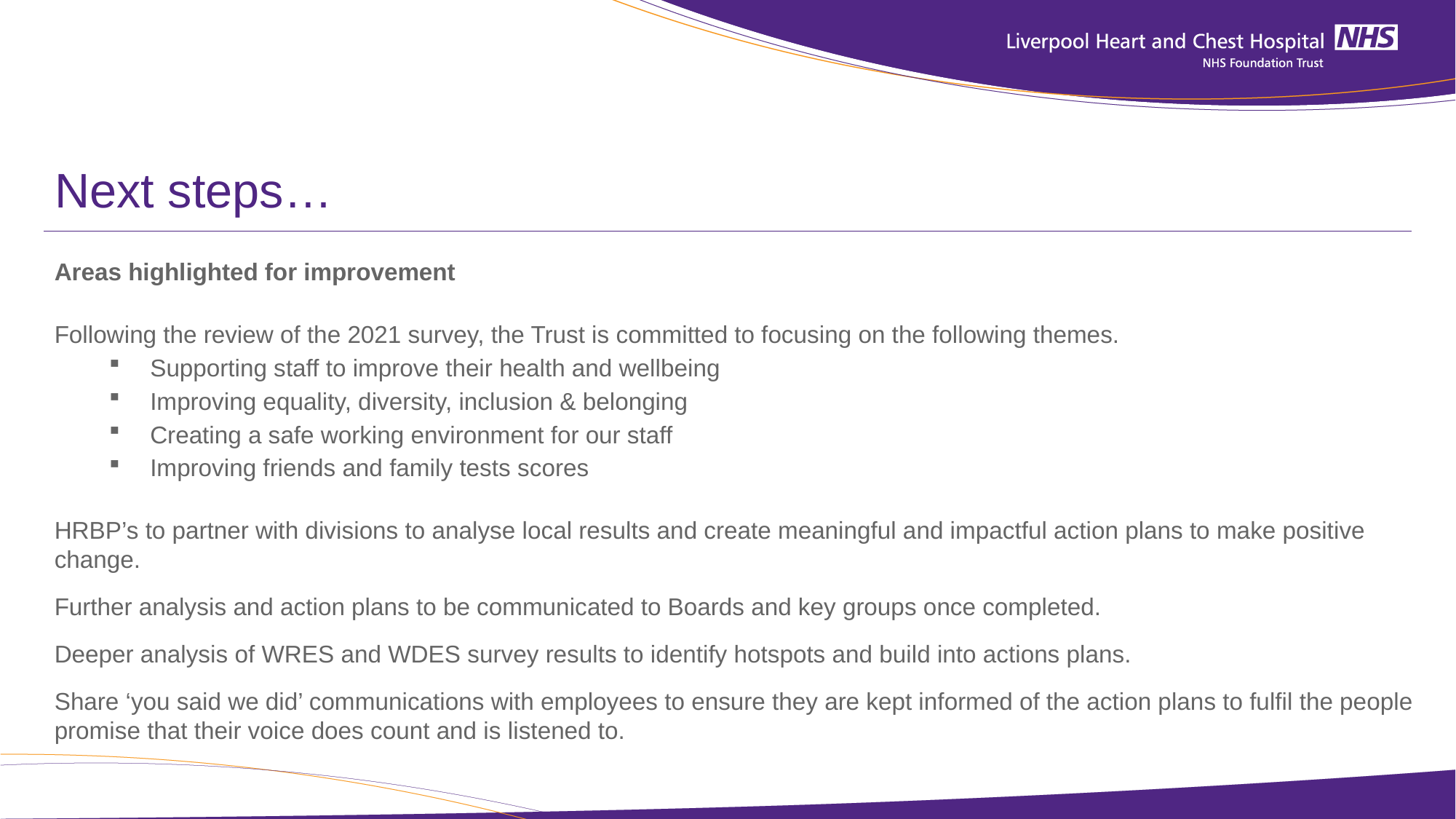

# Next steps…

Areas highlighted for improvement

Following the review of the 2021 survey, the Trust is committed to focusing on the following themes.
Supporting staff to improve their health and wellbeing
Improving equality, diversity, inclusion & belonging
Creating a safe working environment for our staff
Improving friends and family tests scores

HRBP’s to partner with divisions to analyse local results and create meaningful and impactful action plans to make positive change.
Further analysis and action plans to be communicated to Boards and key groups once completed.
Deeper analysis of WRES and WDES survey results to identify hotspots and build into actions plans.
Share ‘you said we did’ communications with employees to ensure they are kept informed of the action plans to fulfil the people promise that their voice does count and is listened to.